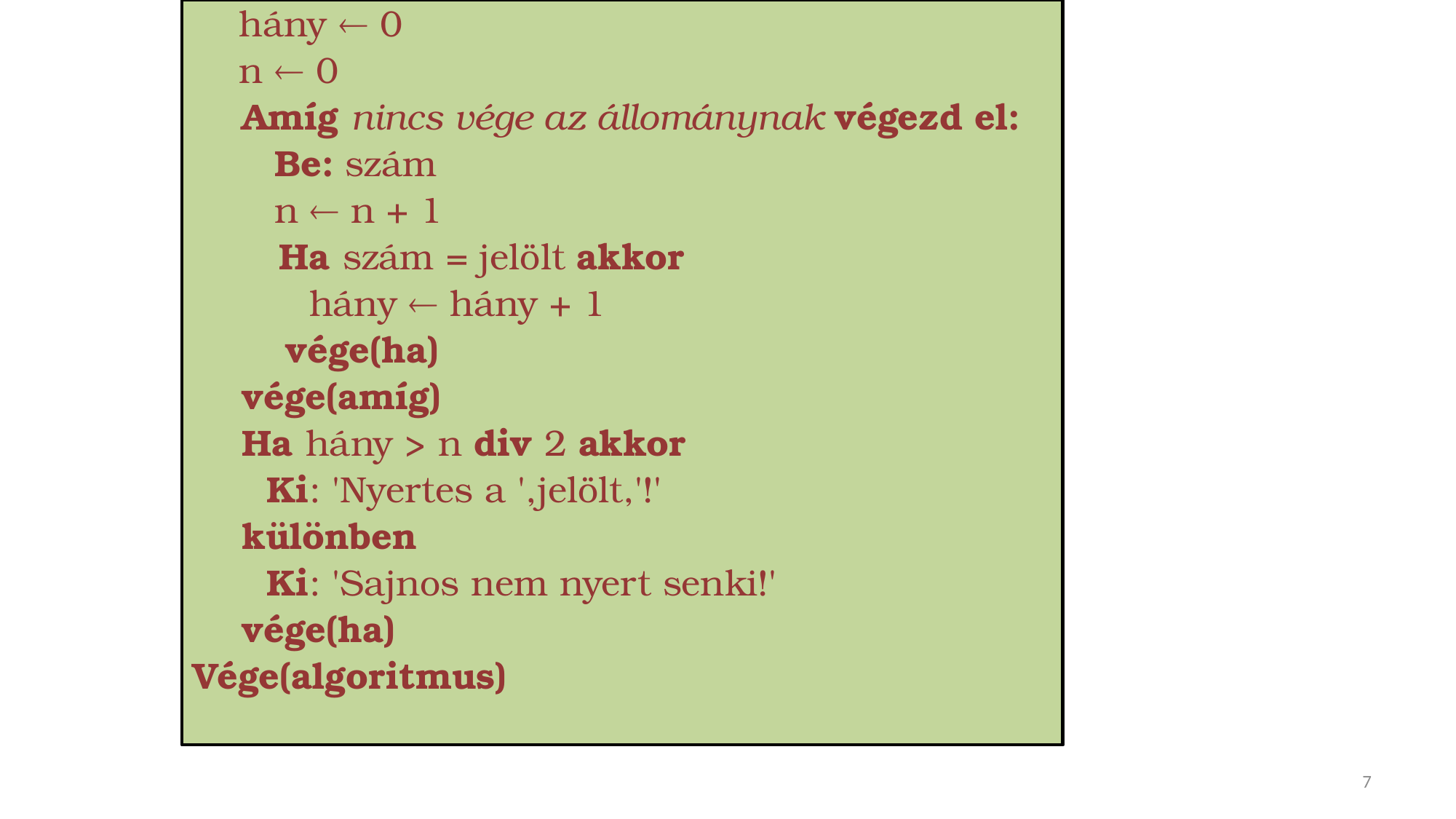

hány ← 0
    n ← 0
    Amíg nincs vége az állománynak végezd el:
       Be: szám
       n ← n + 1
       Ha szám = jelölt akkor
          hány ← hány + 1
        vége(ha)
    vége(amíg)
    Ha hány > n div 2 akkor
      Ki: 'Nyertes a ',jelölt,'!'
    különben
      Ki: 'Sajnos nem nyert senki!'
    vége(ha)
Vége(algoritmus)
7